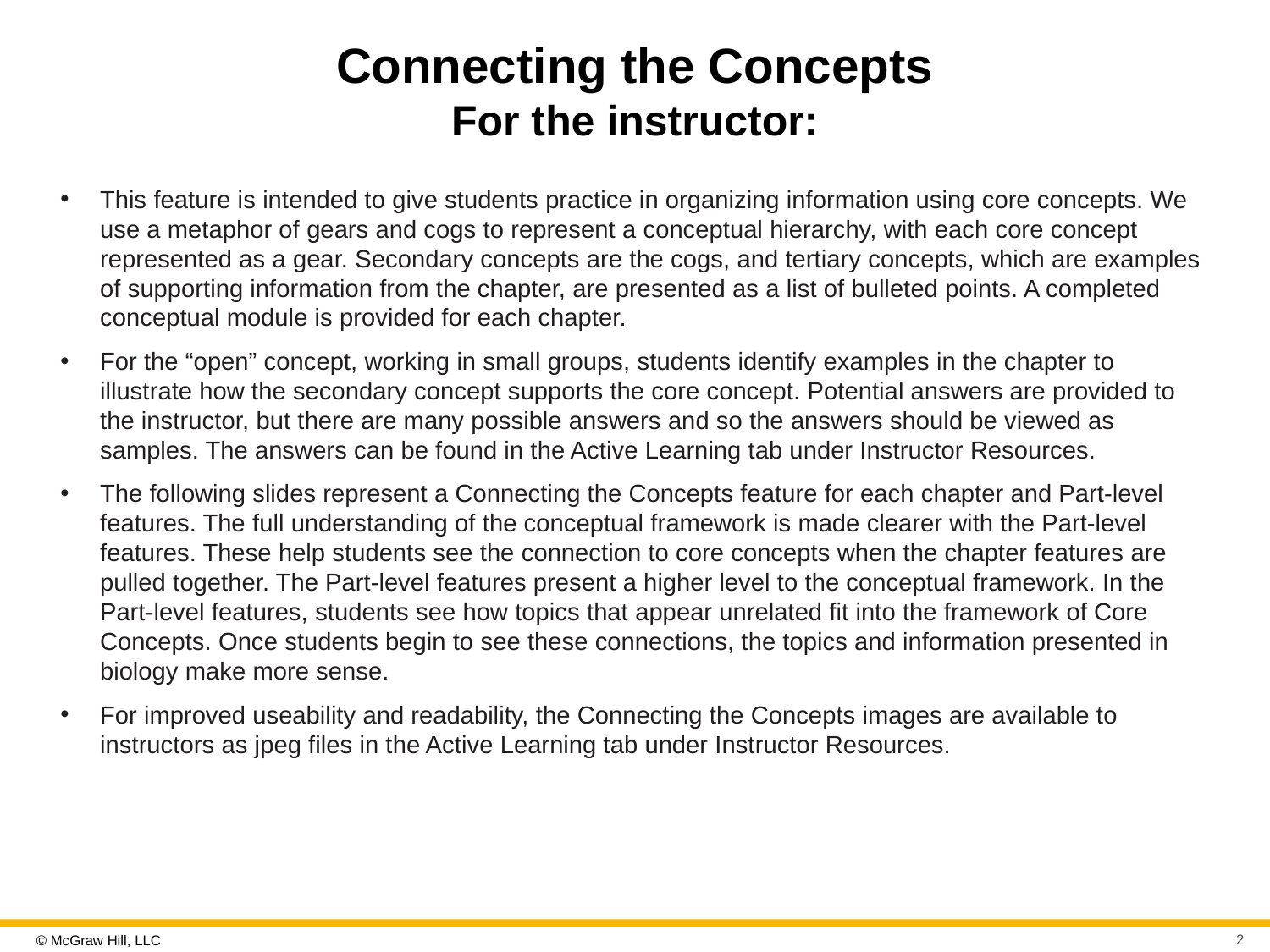

# Connecting the Concepts For the instructor:
This feature is intended to give students practice in organizing information using core concepts. We use a metaphor of gears and cogs to represent a conceptual hierarchy, with each core concept represented as a gear. Secondary concepts are the cogs, and tertiary concepts, which are examples of supporting information from the chapter, are presented as a list of bulleted points. A completed conceptual module is provided for each chapter.
For the “open” concept, working in small groups, students identify examples in the chapter to illustrate how the secondary concept supports the core concept. Potential answers are provided to the instructor, but there are many possible answers and so the answers should be viewed as samples. The answers can be found in the Active Learning tab under Instructor Resources.
The following slides represent a Connecting the Concepts feature for each chapter and Part-level features. The full understanding of the conceptual framework is made clearer with the Part-level features. These help students see the connection to core concepts when the chapter features are pulled together. The Part-level features present a higher level to the conceptual framework. In the Part-level features, students see how topics that appear unrelated fit into the framework of Core Concepts. Once students begin to see these connections, the topics and information presented in biology make more sense.
For improved useability and readability, the Connecting the Concepts images are available to instructors as jpeg files in the Active Learning tab under Instructor Resources.

2